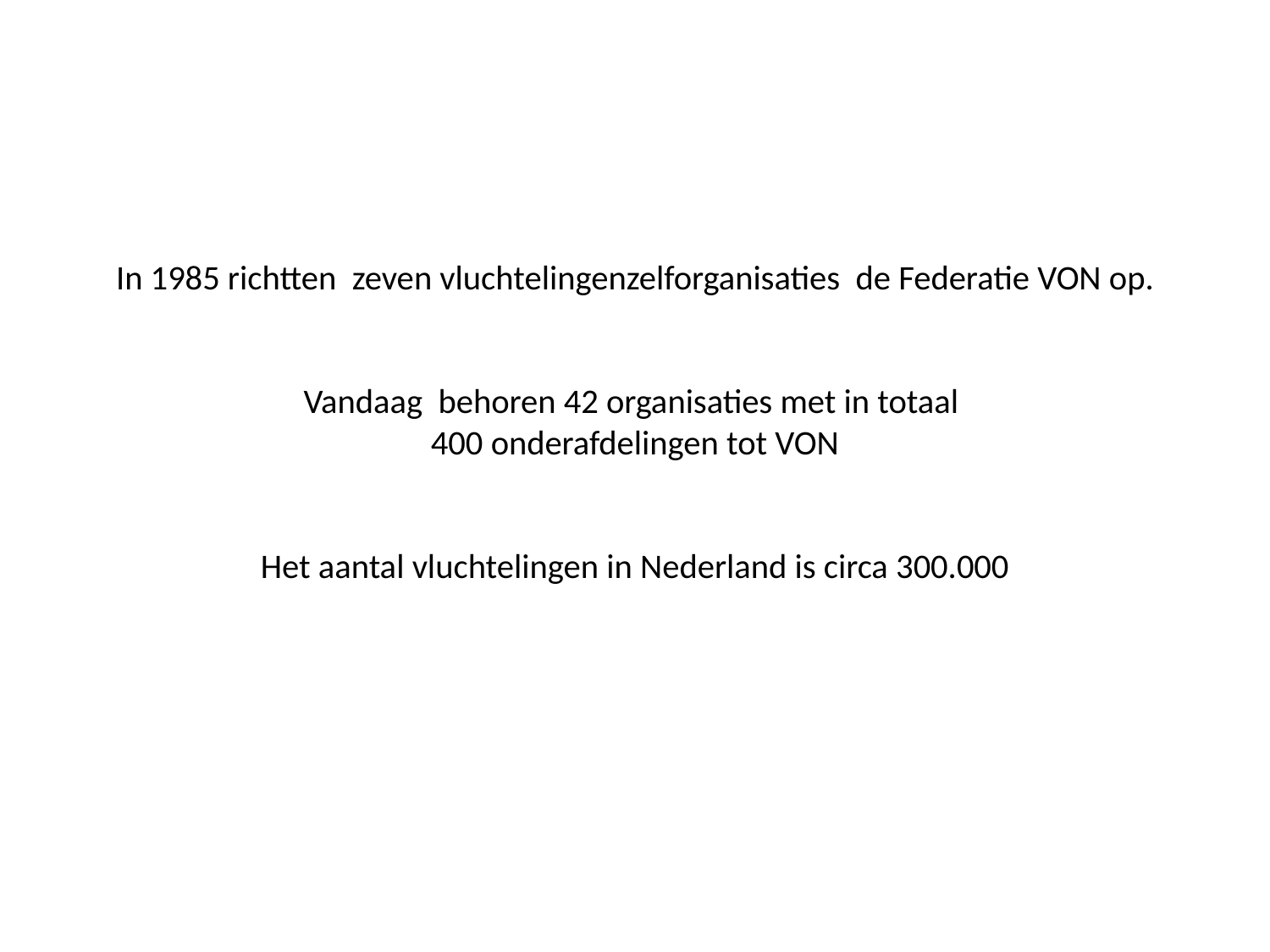

# In 1985 richtten  zeven vluchtelingenzelforganisaties  de Federatie VON op. Vandaag  behoren 42 organisaties met in totaal 400 onderafdelingen tot VON Het aantal vluchtelingen in Nederland is circa 300.000